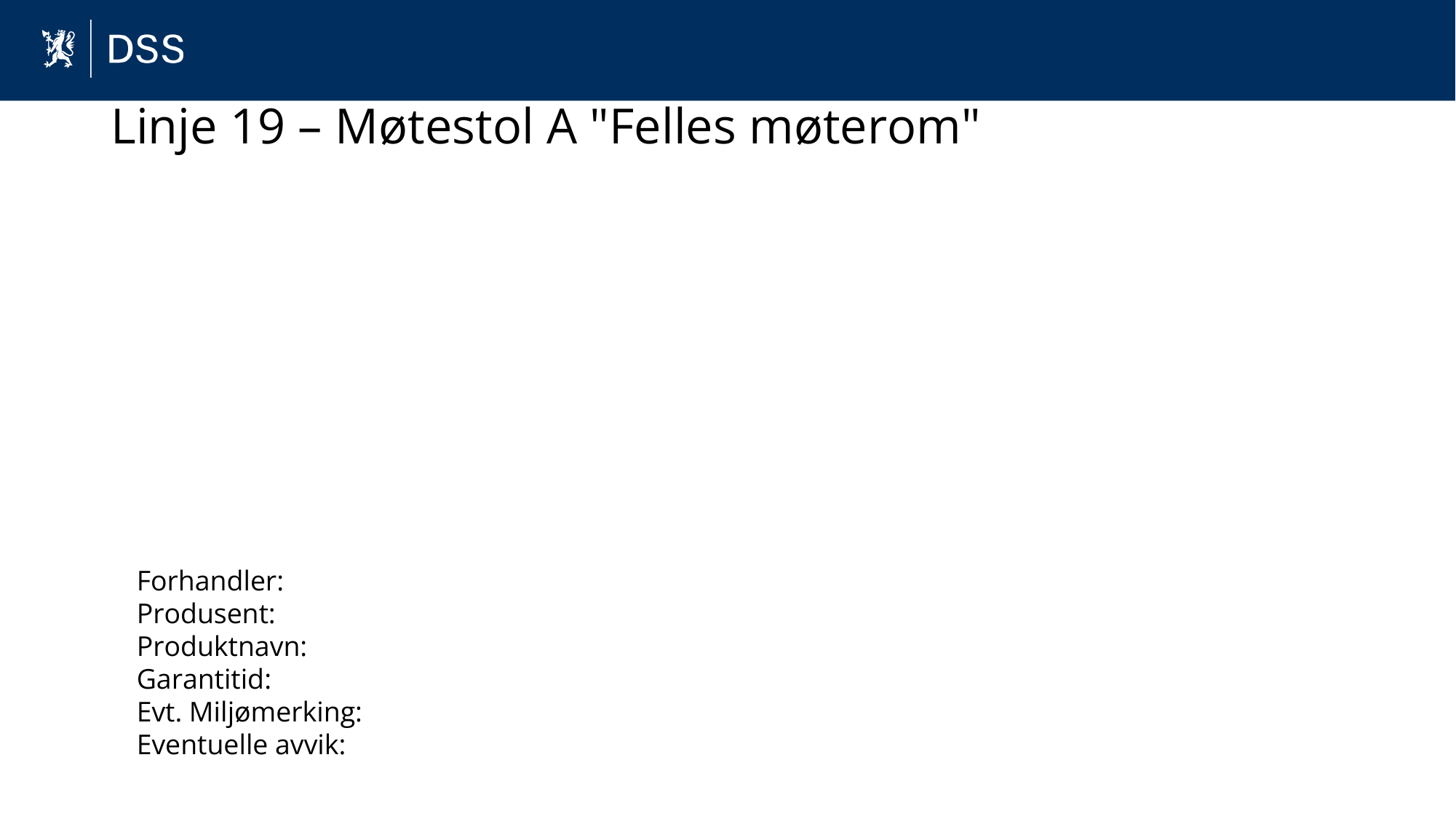

# Linje 19 – Møtestol A "Felles møterom"
Forhandler:
Produsent:
Produktnavn:
Garantitid:
Evt. Miljømerking:
Eventuelle avvik: